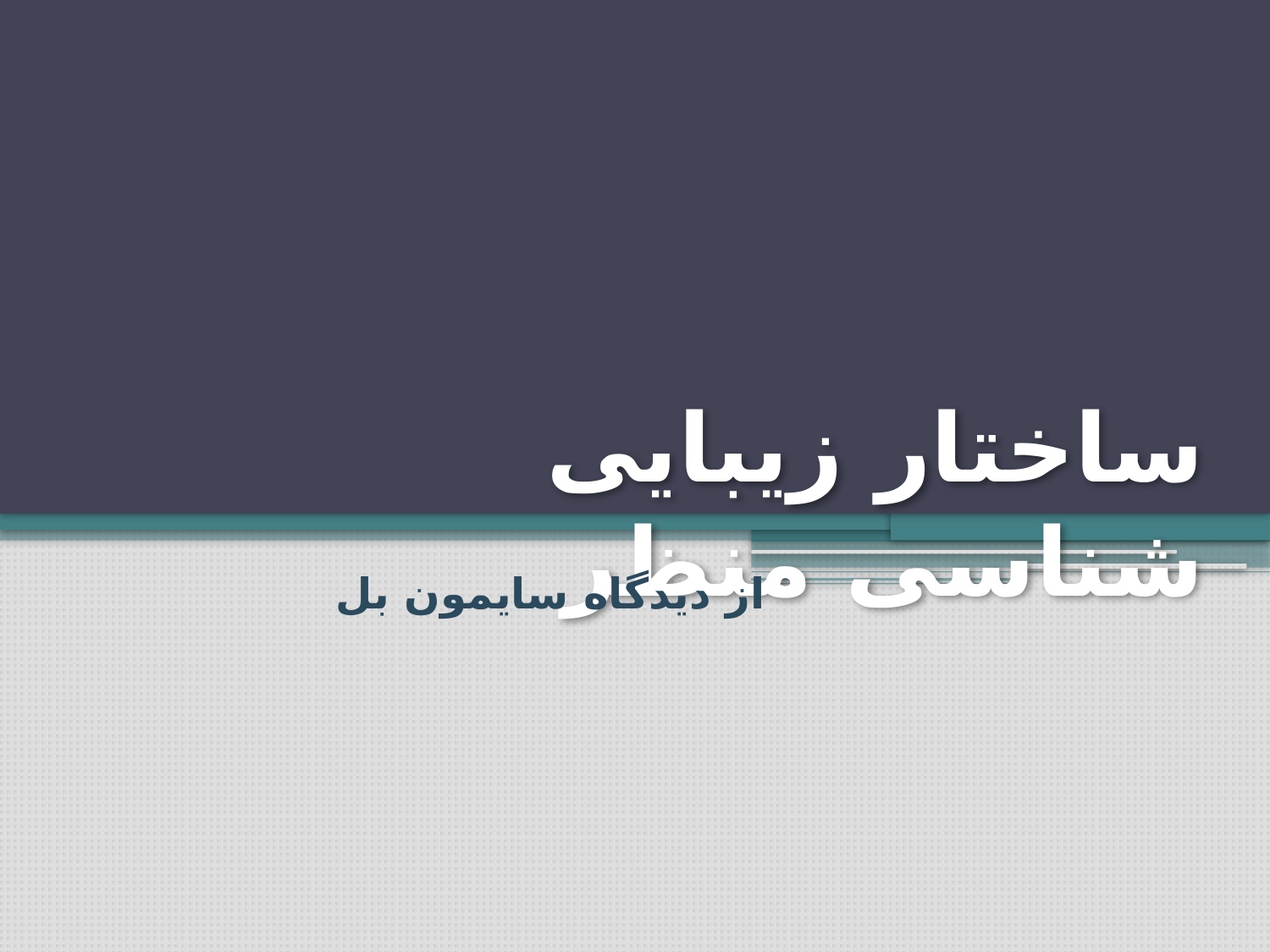

ساختار زیبایی شناسی منظر
از دیدگاه سایمون بل